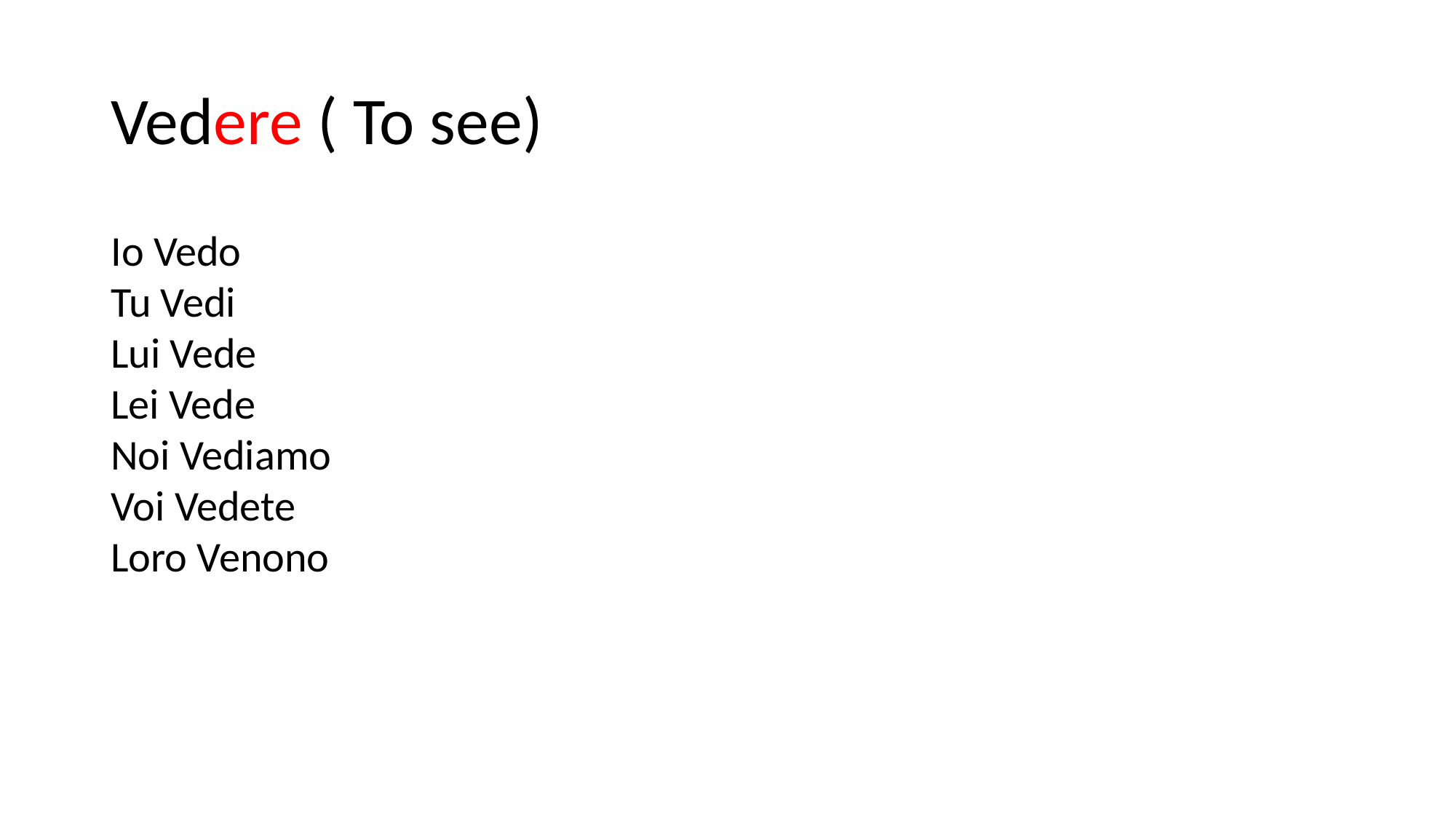

# Vedere ( To see)
Io Vedo
Tu Vedi
Lui Vede
Lei Vede
Noi Vediamo
Voi Vedete
Loro Venono